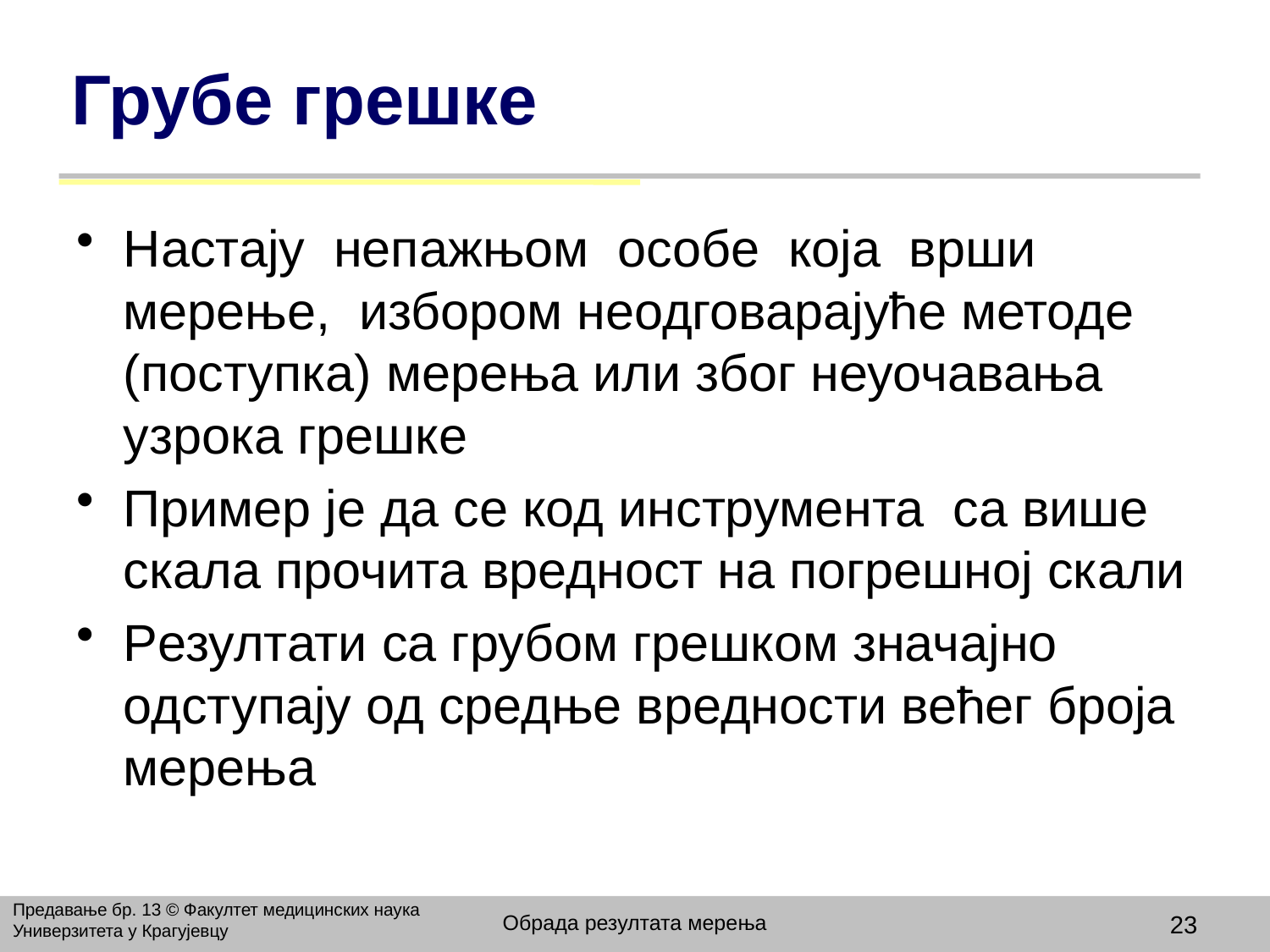

# Грубе грешке
Настају  непажњом  особе  која  врши  мерење,  избором неодговарајуће методе (поступка) мерења или због неуочавања узрока грешке
Пример је да се код инструмента  са више скала прочита вредност на погрешној скали
Резултати са грубом грешком значајно одступају од средње вредности већег броја мерења

Предавање бр. 13 © Факултет медицинских наука Универзитета у Крагујевцу
Обрада резултата мерења
23